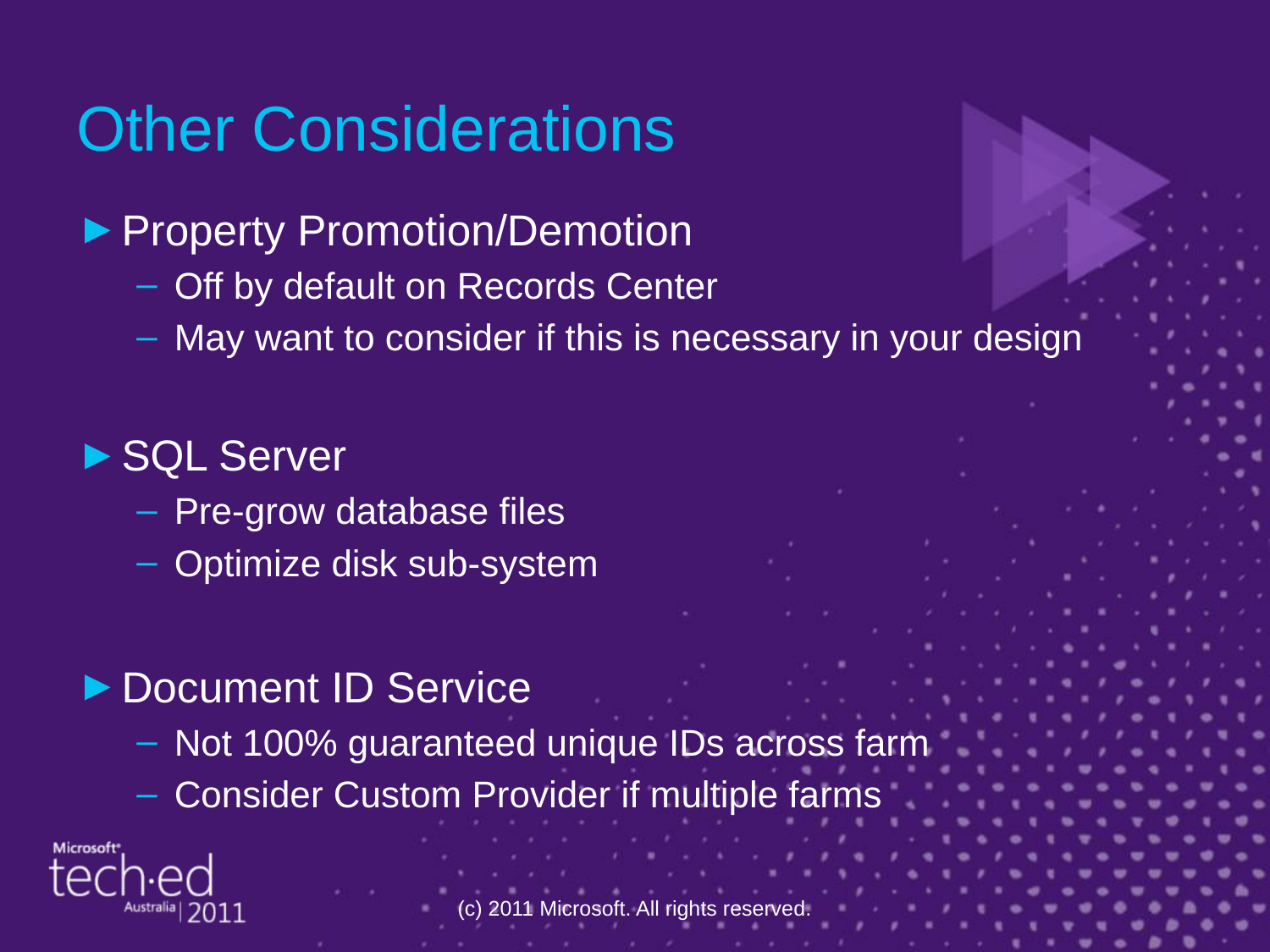

# Other Considerations
Property Promotion/Demotion
Off by default on Records Center
May want to consider if this is necessary in your design

SQL Server
Pre-grow database files
Optimize disk sub-system

Document ID Service
Not 100% guaranteed unique IDs across farm
Consider Custom Provider if multiple farms

(c) 2011 Microsoft. All rights reserved.